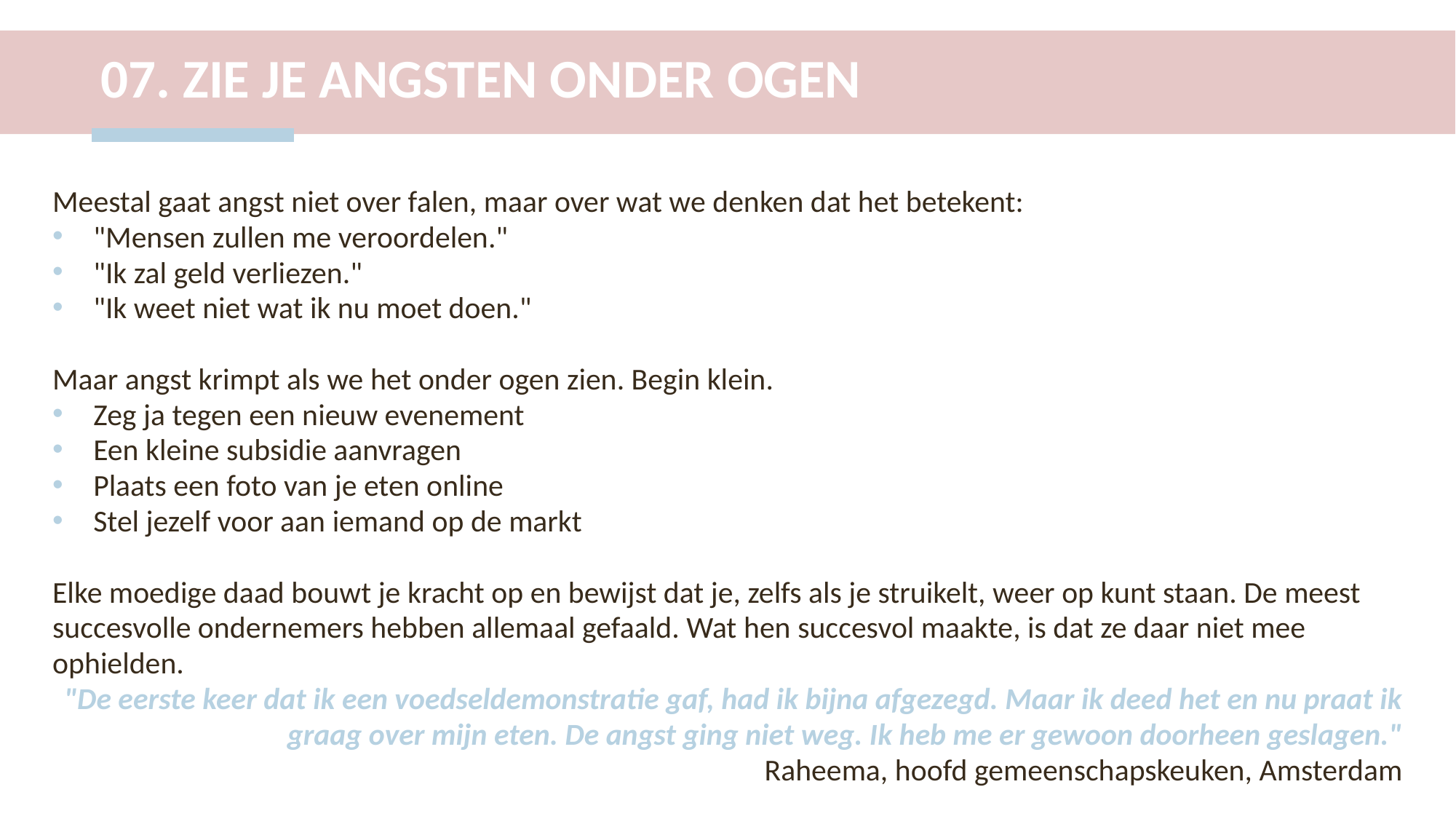

07. ZIE JE ANGSTEN ONDER OGEN
Meestal gaat angst niet over falen, maar over wat we denken dat het betekent:
"Mensen zullen me veroordelen."
"Ik zal geld verliezen."
"Ik weet niet wat ik nu moet doen."

Maar angst krimpt als we het onder ogen zien. Begin klein.
Zeg ja tegen een nieuw evenement
Een kleine subsidie aanvragen
Plaats een foto van je eten online
Stel jezelf voor aan iemand op de markt

Elke moedige daad bouwt je kracht op en bewijst dat je, zelfs als je struikelt, weer op kunt staan. De meest succesvolle ondernemers hebben allemaal gefaald. Wat hen succesvol maakte, is dat ze daar niet mee ophielden.
"De eerste keer dat ik een voedseldemonstratie gaf, had ik bijna afgezegd. Maar ik deed het en nu praat ik graag over mijn eten. De angst ging niet weg. Ik heb me er gewoon doorheen geslagen."
 Raheema, hoofd gemeenschapskeuken, Amsterdam